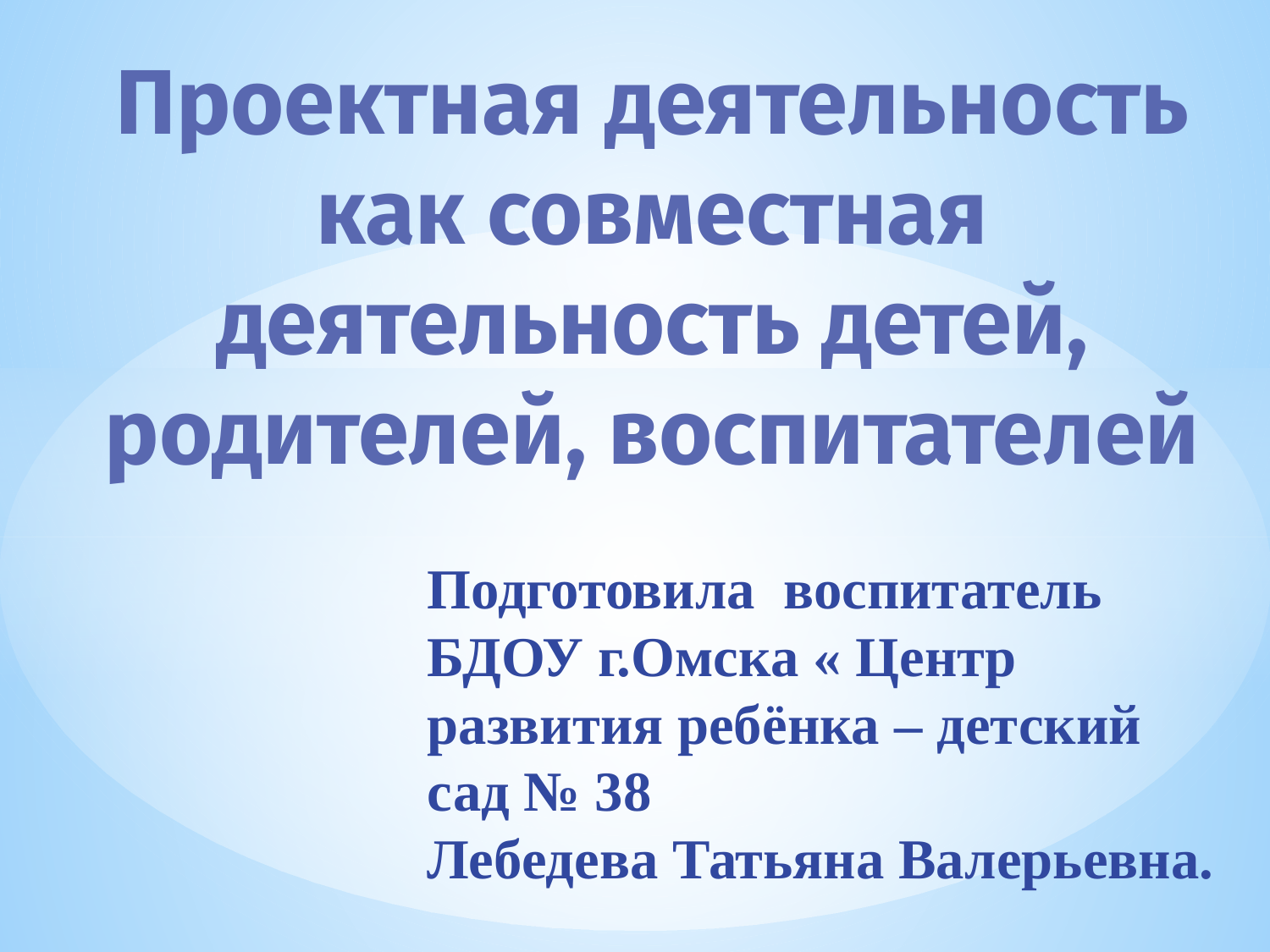

# Проектная деятельность как совместная деятельность детей, родителей, воспитателей
Подготовила  воспитатель
БДОУ г.Омска « Центр развития ребёнка – детский сад № 38
Лебедева Татьяна Валерьевна.